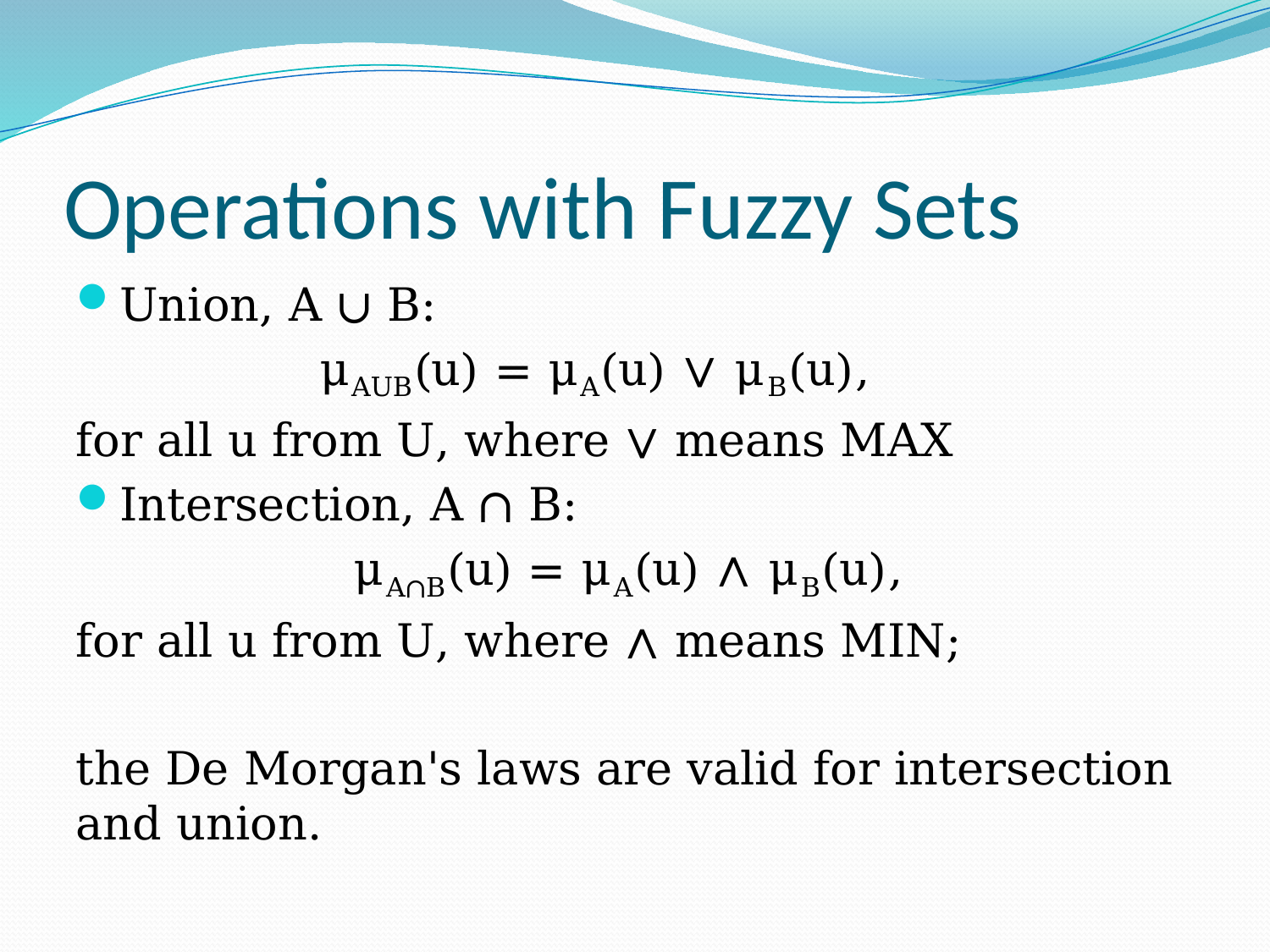

# Operations with Fuzzy Sets
Union, A ∪ B:
μAUB(u) = μA(u) ∨ μB(u),
for all u from U, where ∨ means MAX
Intersection, A ∩ B:
μA∩B(u) = μA(u) ∧ μB(u),
for all u from U, where ∧ means MIN;

the De Morgan's laws are valid for intersection and union.